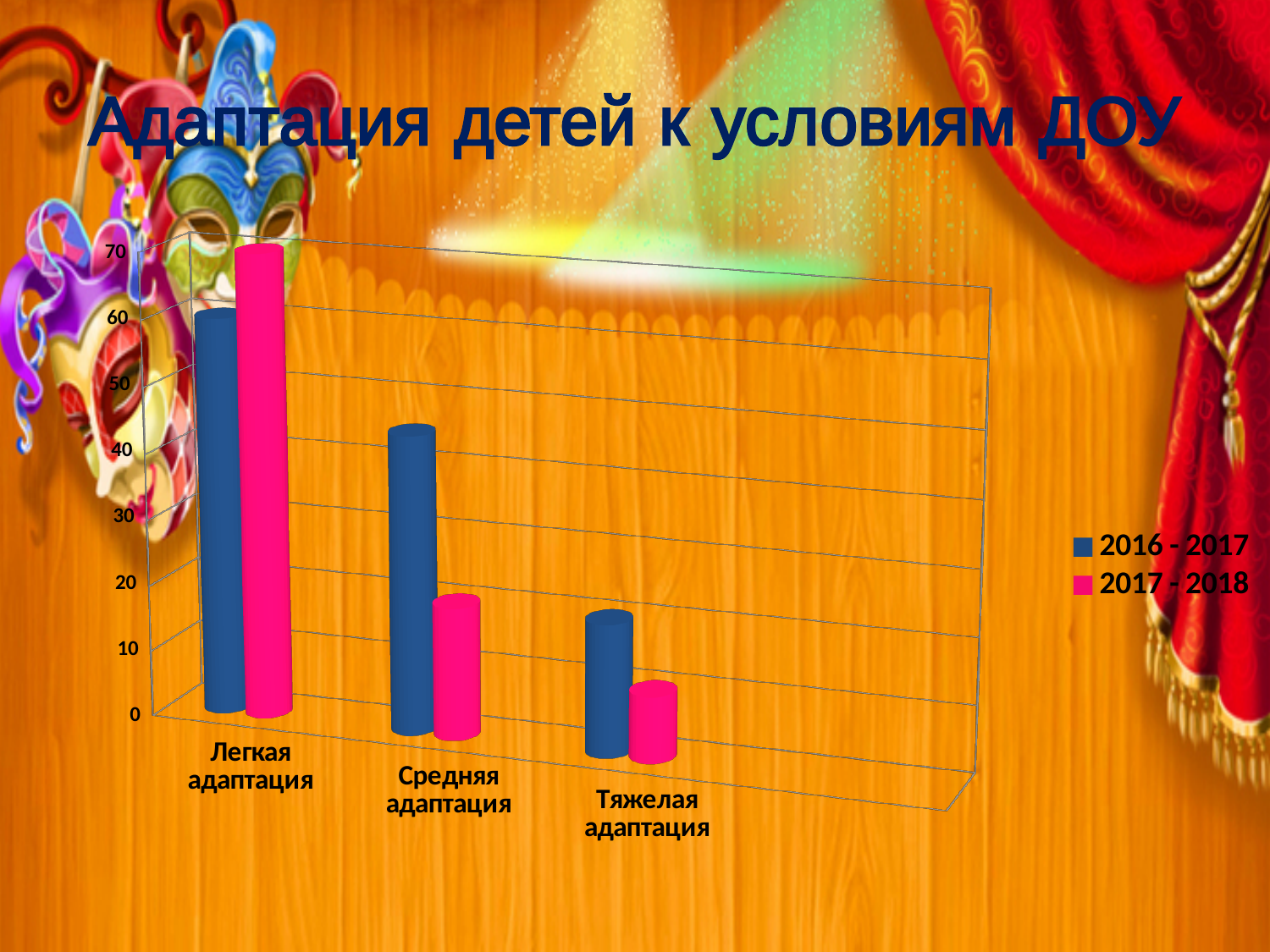

# Адаптация детей к условиям ДОУ

[unsupported chart]